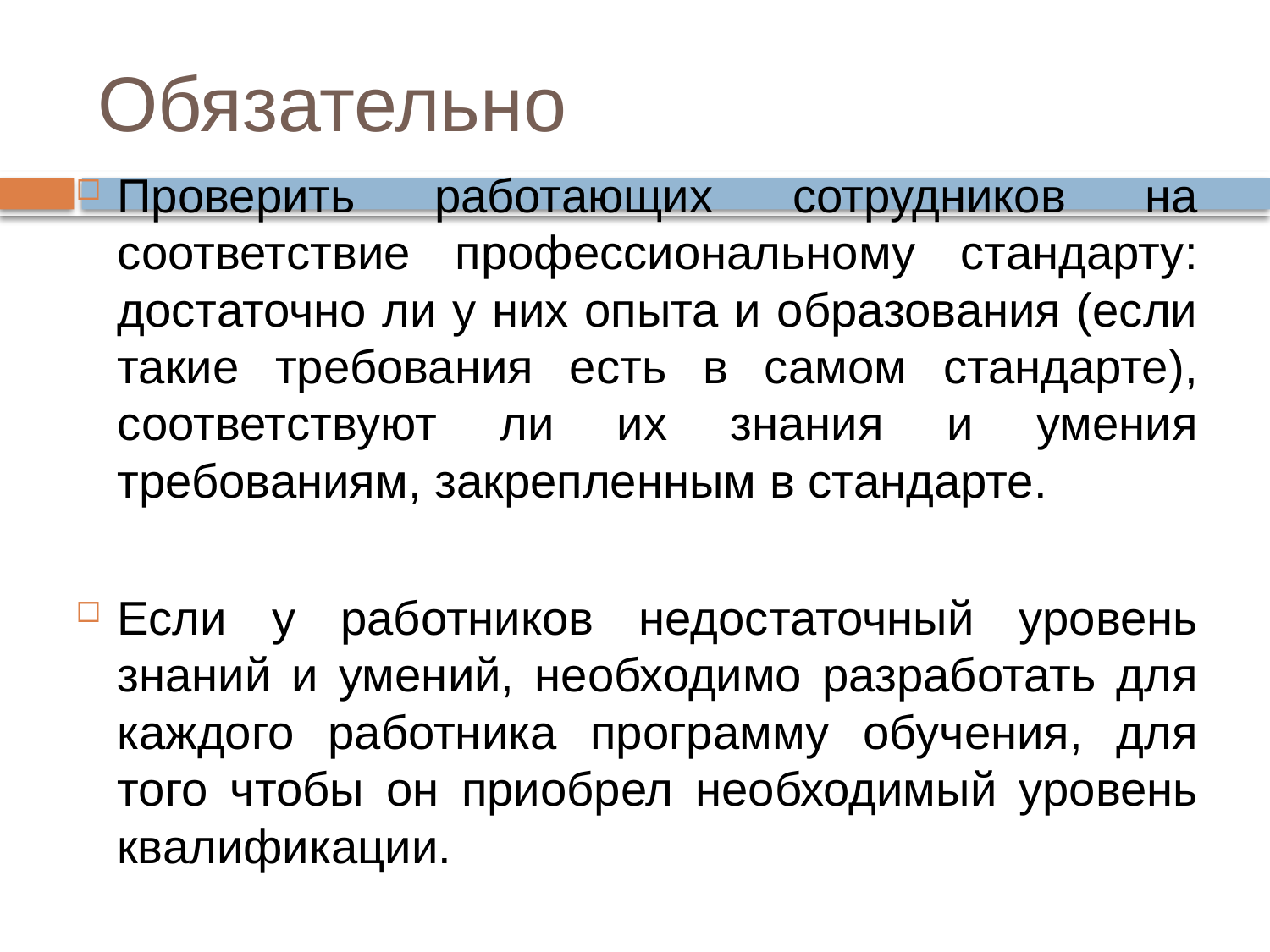

# Обязательно
Проверить работающих сотрудников на соответствие профессиональному стандарту: достаточно ли у них опыта и образования (если такие требования есть в самом стандарте), соответствуют ли их знания и умения требованиям, закрепленным в стандарте.

Если у работников недостаточный уровень знаний и умений, необходимо разработать для каждого работника программу обучения, для того чтобы он приобрел необходимый уровень квалификации.